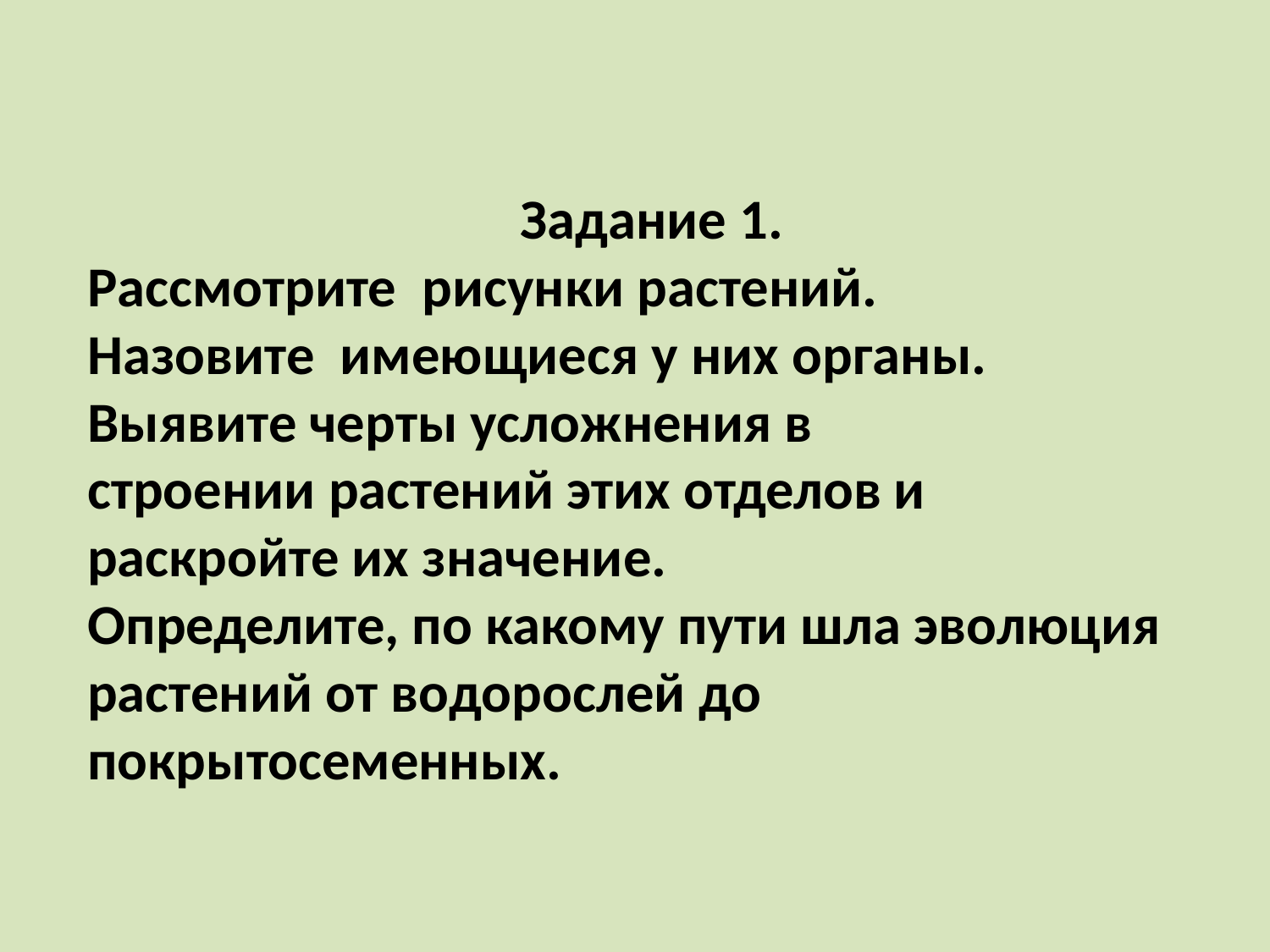

Задание 1.
Рассмотрите  рисунки растений.
Назовите  имеющиеся у них органы.
Выявите черты усложнения в
строении растений этих отделов и
раскройте их значение.
Определите, по какому пути шла эволюция растений от водорослей до покрытосеменных.